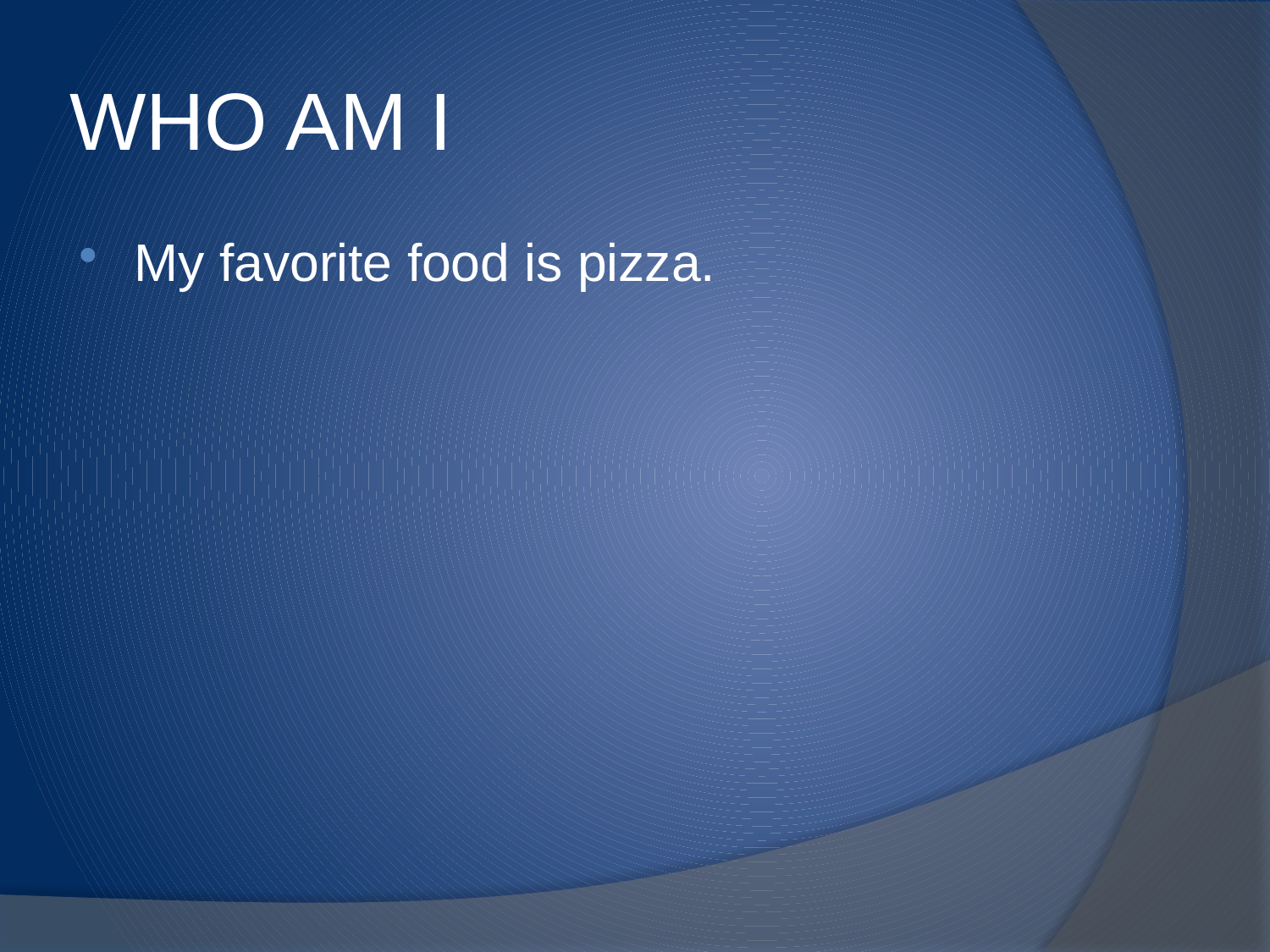

# WHO AM I
My favorite food is pizza.